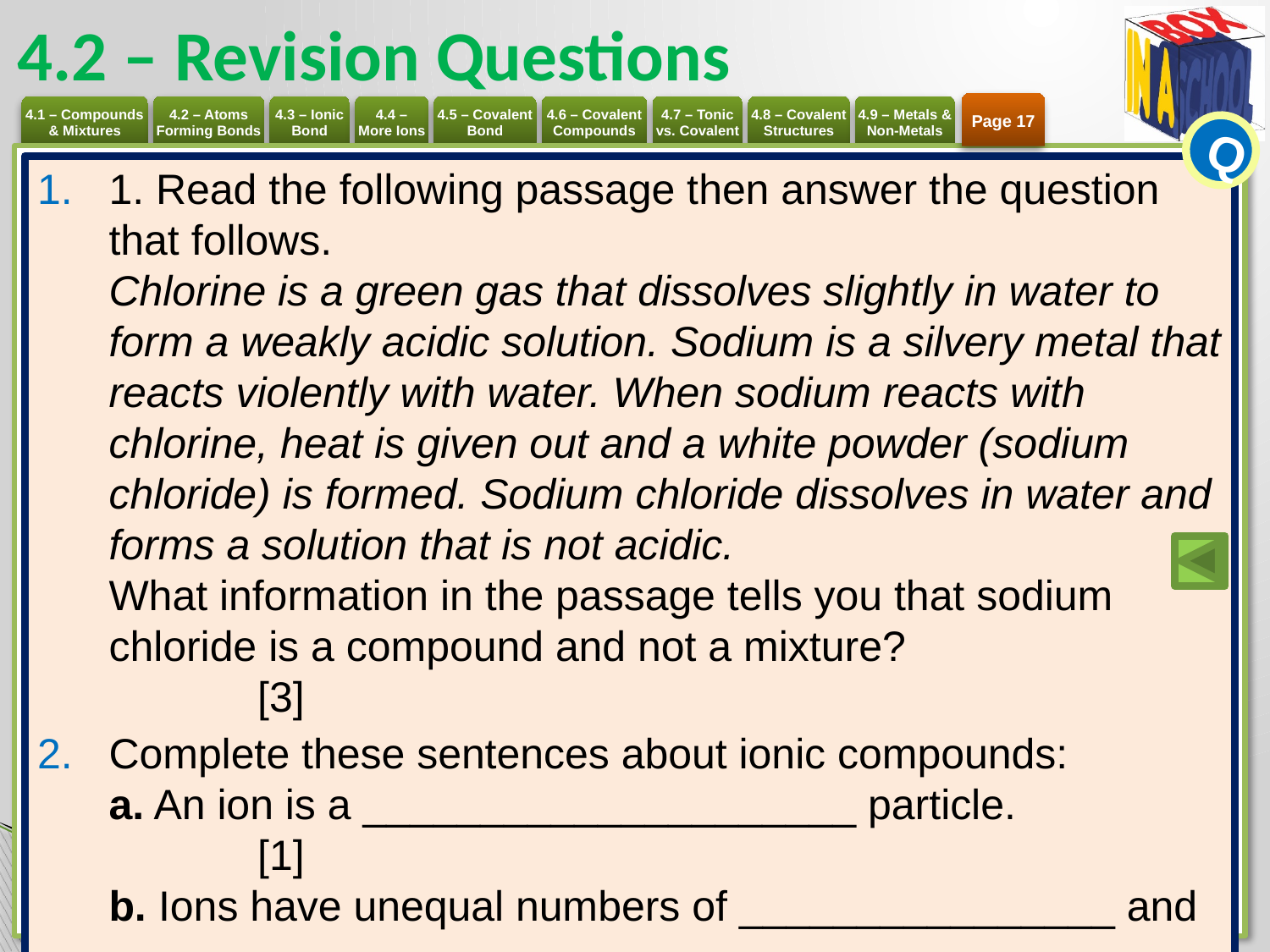

# 4.2 – Revision Questions
Page 17
Q
1. Read the following passage then answer the question that follows.
Chlorine is a green gas that dissolves slightly in water to form a weakly acidic solution. Sodium is a silvery metal that reacts violently with water. When sodium reacts with chlorine, heat is given out and a white powder (sodium chloride) is formed. Sodium chloride dissolves in water and forms a solution that is not acidic.
What information in the passage tells you that sodium chloride is a compound and not a mixture?	[3]
Complete these sentences about ionic compounds:
a. An ion is a _____________________ particle. 	[1]
b. Ions have unequal numbers of ________________ and ____________________	 [2]